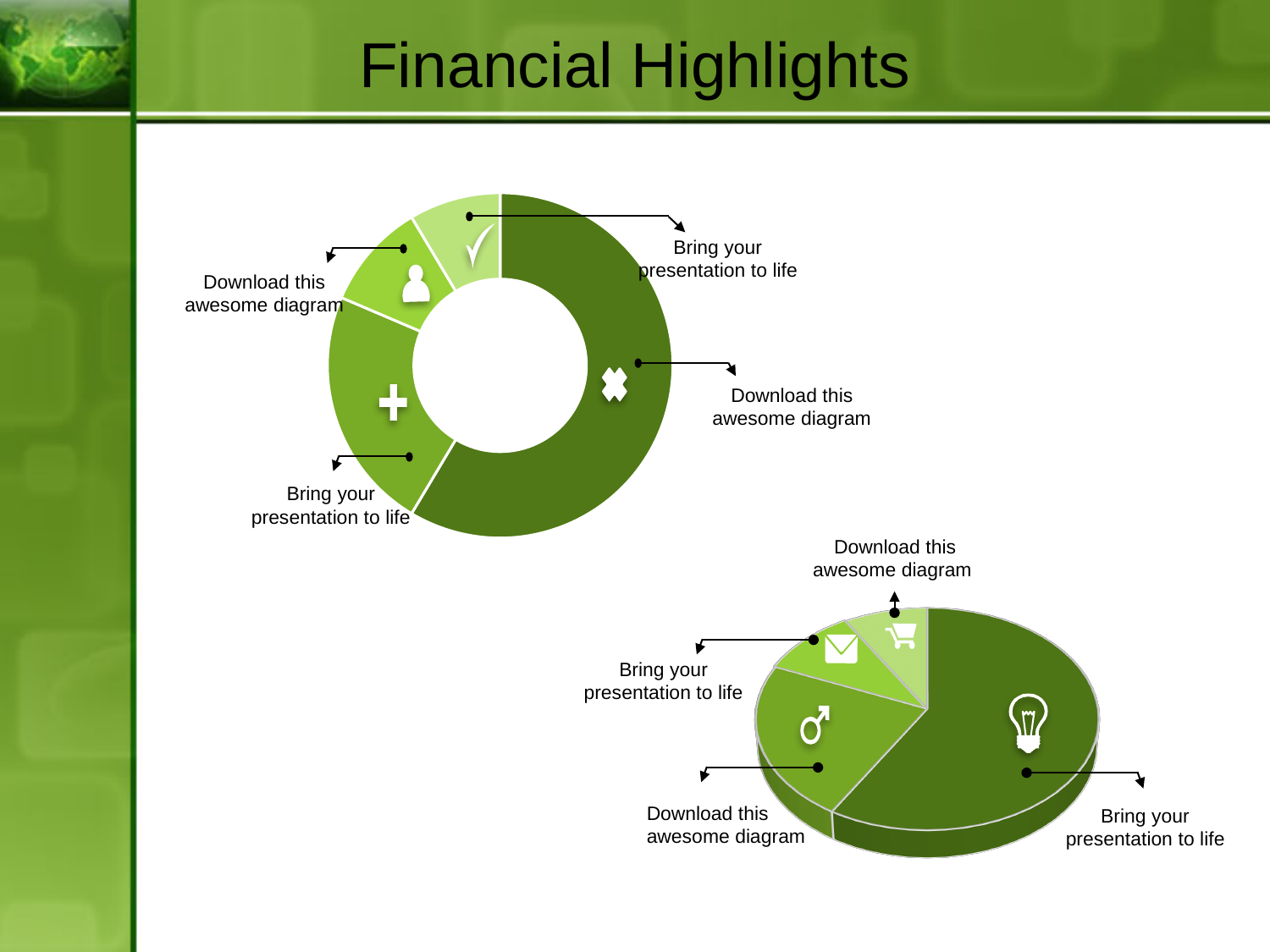

Financial Highlights

### Chart

| Category | Sales |
|---|---|
| 1st Qtr | 8.2 |
| 2nd Qtr | 3.2 |
| 3rd Qtr | 1.4 |
| 4th Qtr | 1.2 |

Bring your presentation to life

Download this awesome diagram

Download this awesome diagram

Bring your presentation to life
Download this awesome diagram

[unsupported chart]

Bring your presentation to life

Download this awesome diagram
Bring your presentation to life